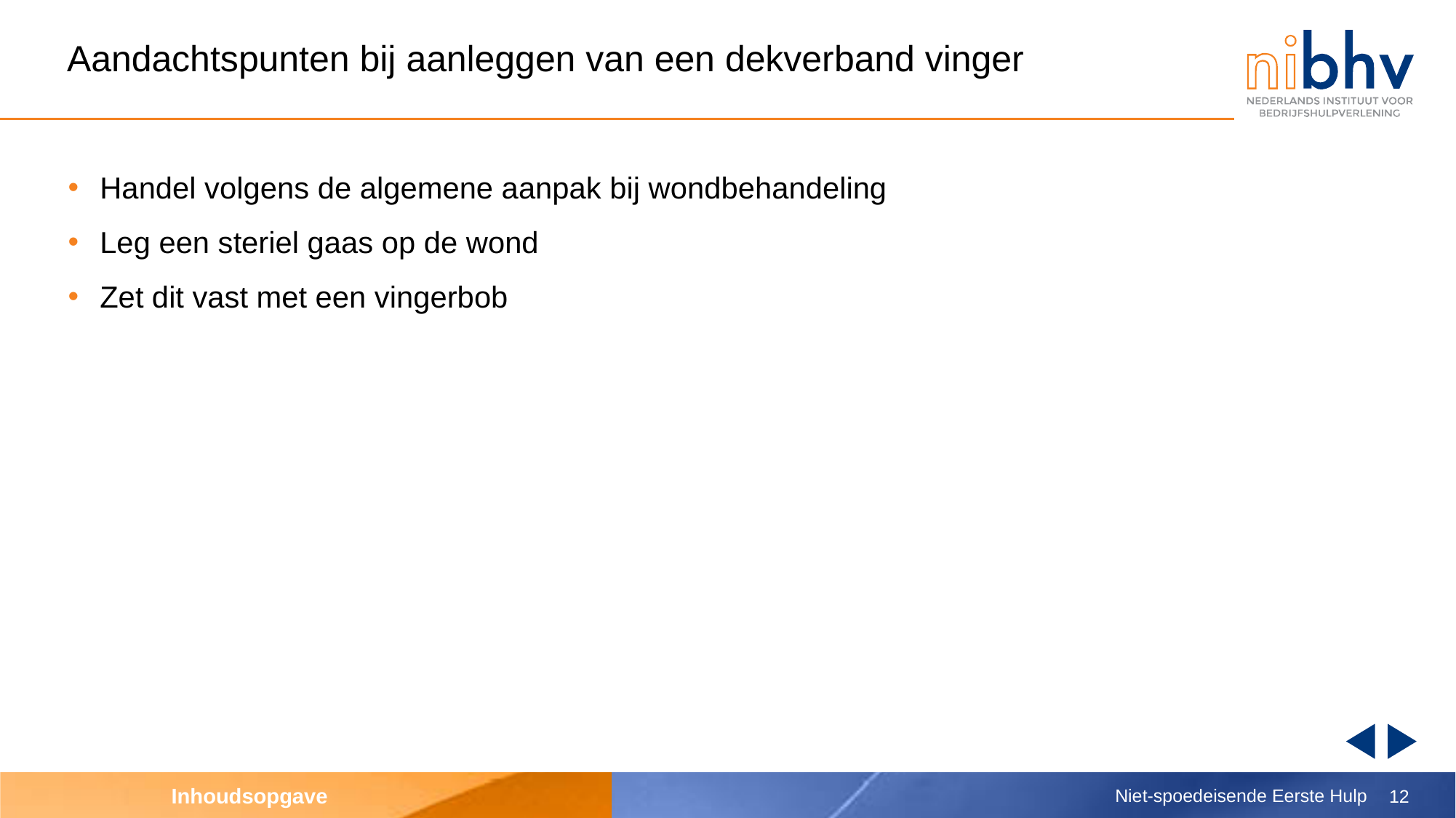

# Aandachtspunten bij aanleggen van een dekverband vinger
Handel volgens de algemene aanpak bij wondbehandeling
Leg een steriel gaas op de wond
Zet dit vast met een vingerbob